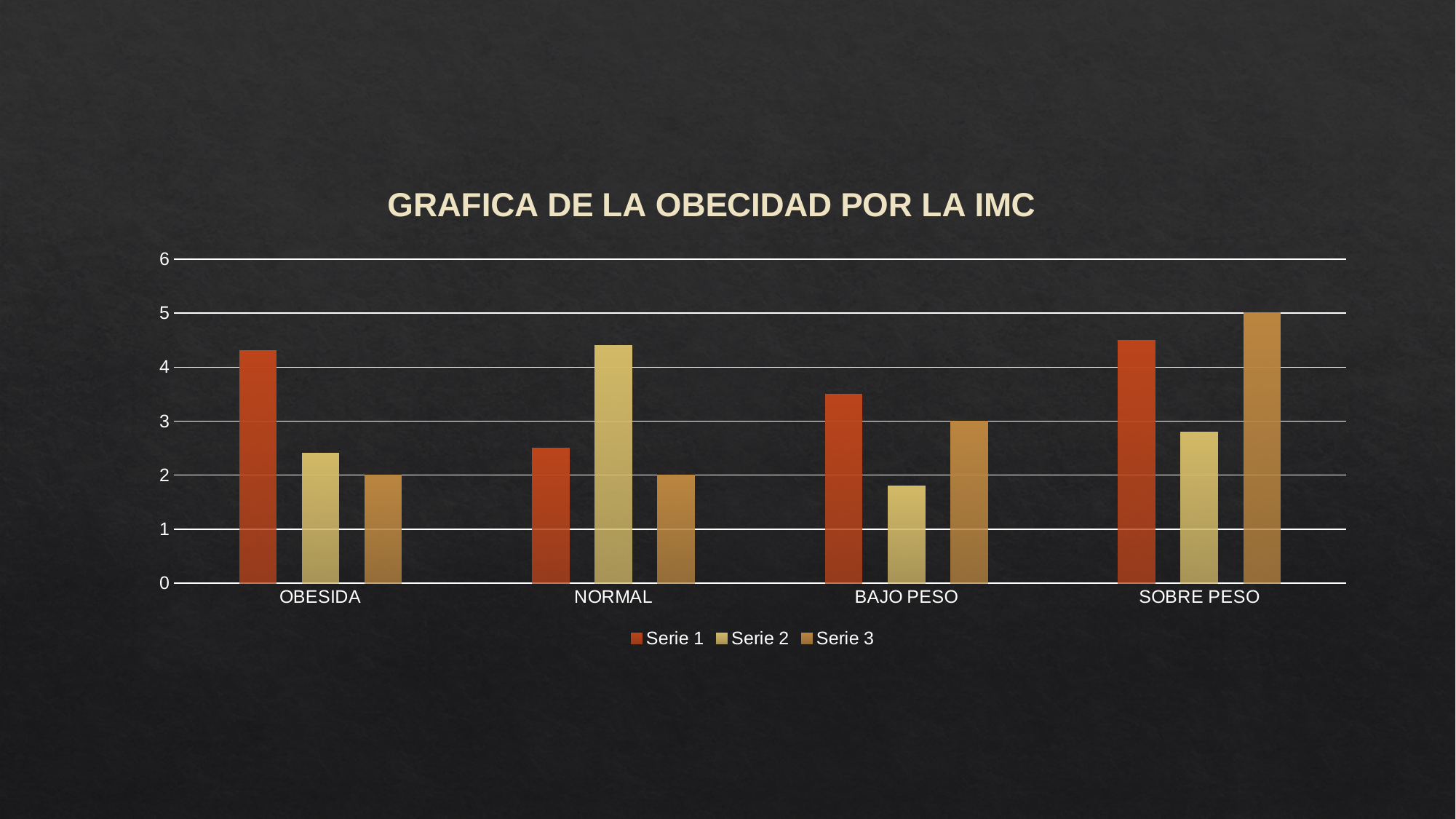

### Chart: GRAFICA DE LA OBECIDAD POR LA IMC

| Category | Serie 1 | Serie 2 | Serie 3 |
|---|---|---|---|
| OBESIDA | 4.3 | 2.4 | 2.0 |
| NORMAL | 2.5 | 4.4 | 2.0 |
| BAJO PESO | 3.5 | 1.8 | 3.0 |
| SOBRE PESO | 4.5 | 2.8 | 5.0 |